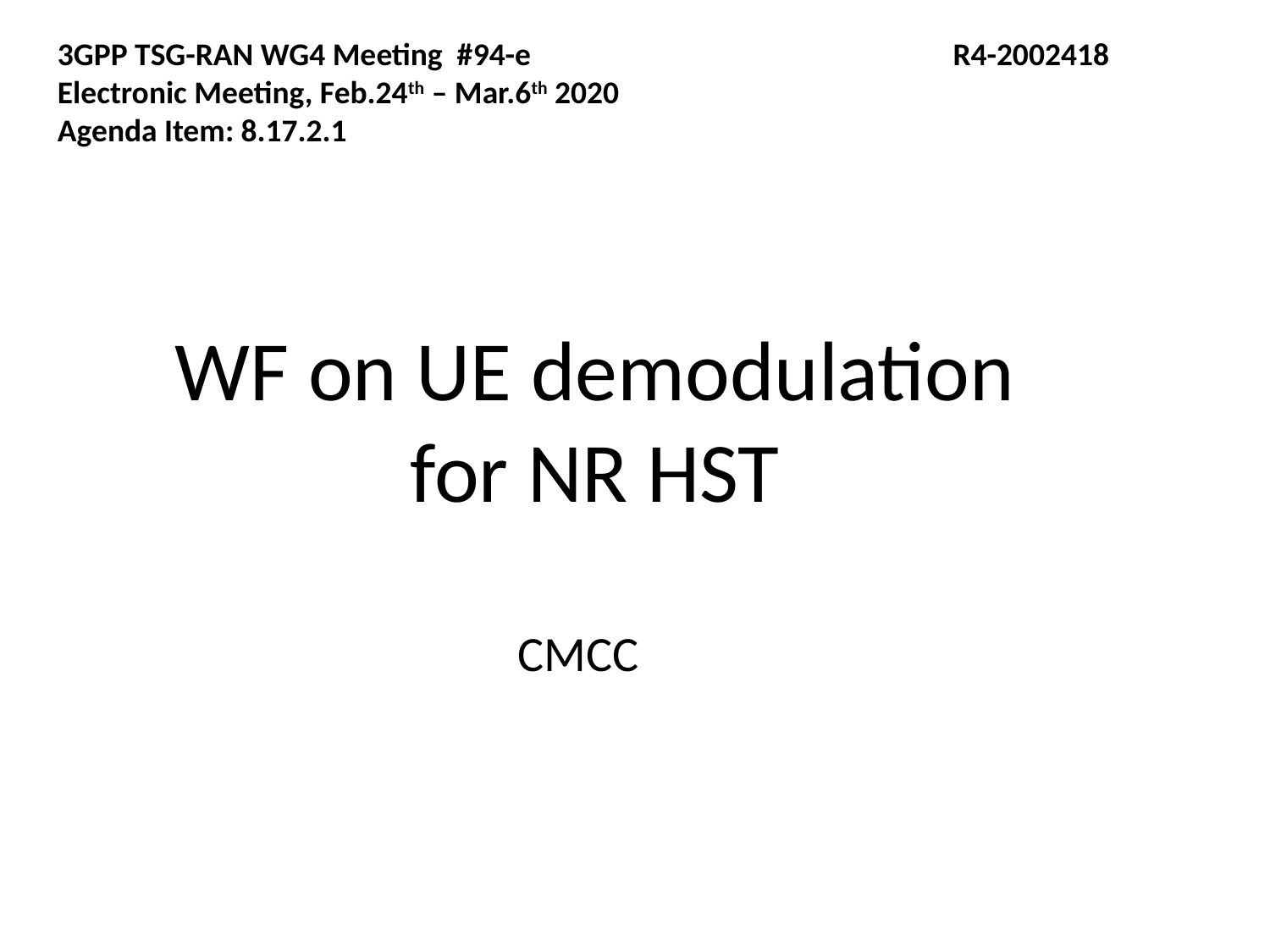

3GPP TSG-RAN WG4 Meeting  #94-e	                                                      R4-2002418
Electronic Meeting, Feb.24th – Mar.6th 2020
Agenda Item: 8.17.2.1
WF on UE demodulation for NR HST
CMCC